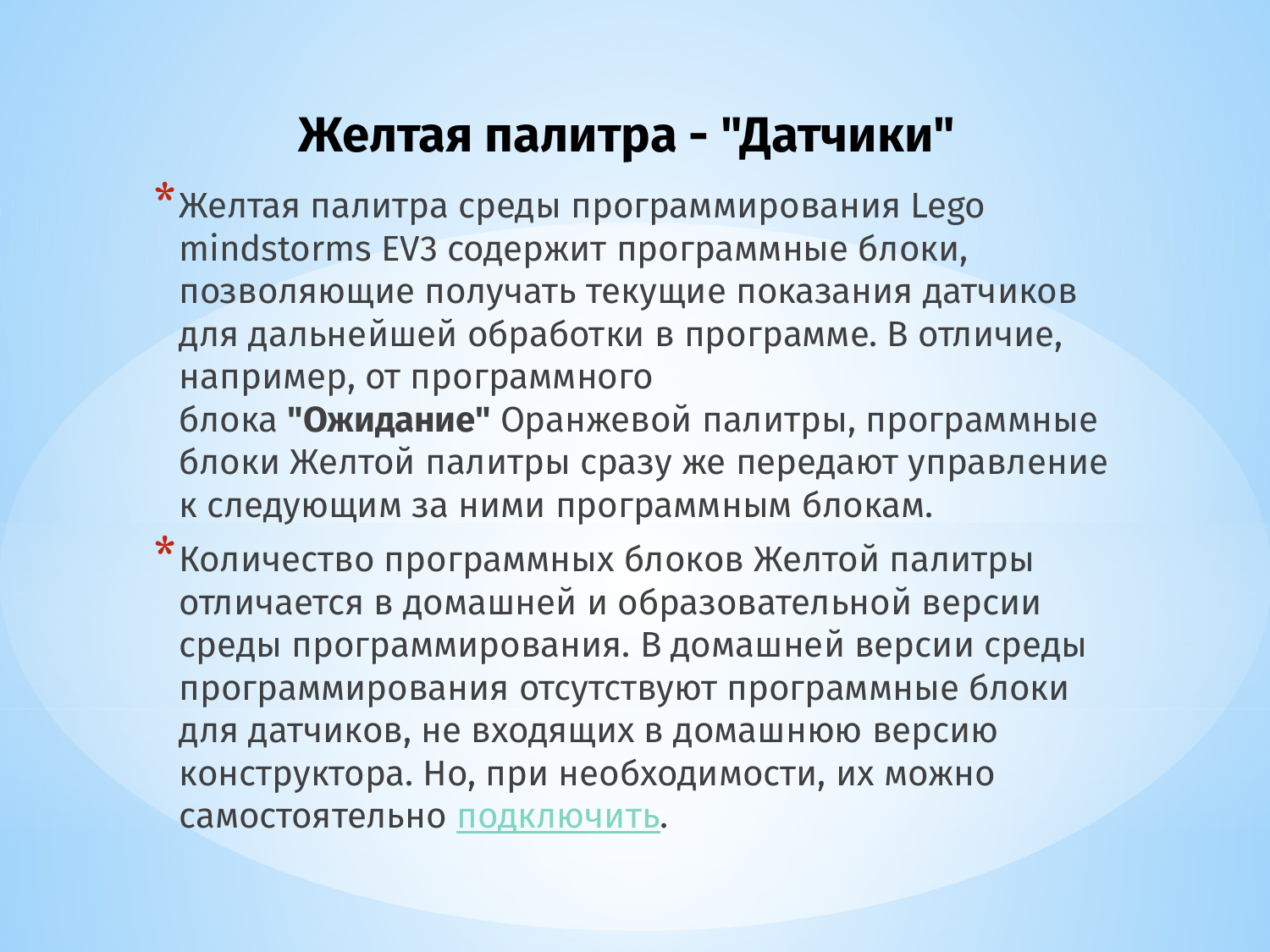

# Желтая палитра - "Датчики"
Желтая палитра среды программирования Lego mindstorms EV3 содержит программные блоки, позволяющие получать текущие показания датчиков для дальнейшей обработки в программе. В отличие, например, от программного блока "Ожидание" Оранжевой палитры, программные блоки Желтой палитры сразу же передают управление к следующим за ними программным блокам.
Количество программных блоков Желтой палитры отличается в домашней и образовательной версии среды программирования. В домашней версии среды программирования отсутствуют программные блоки для датчиков, не входящих в домашнюю версию конструктора. Но, при необходимости, их можно самостоятельно подключить.